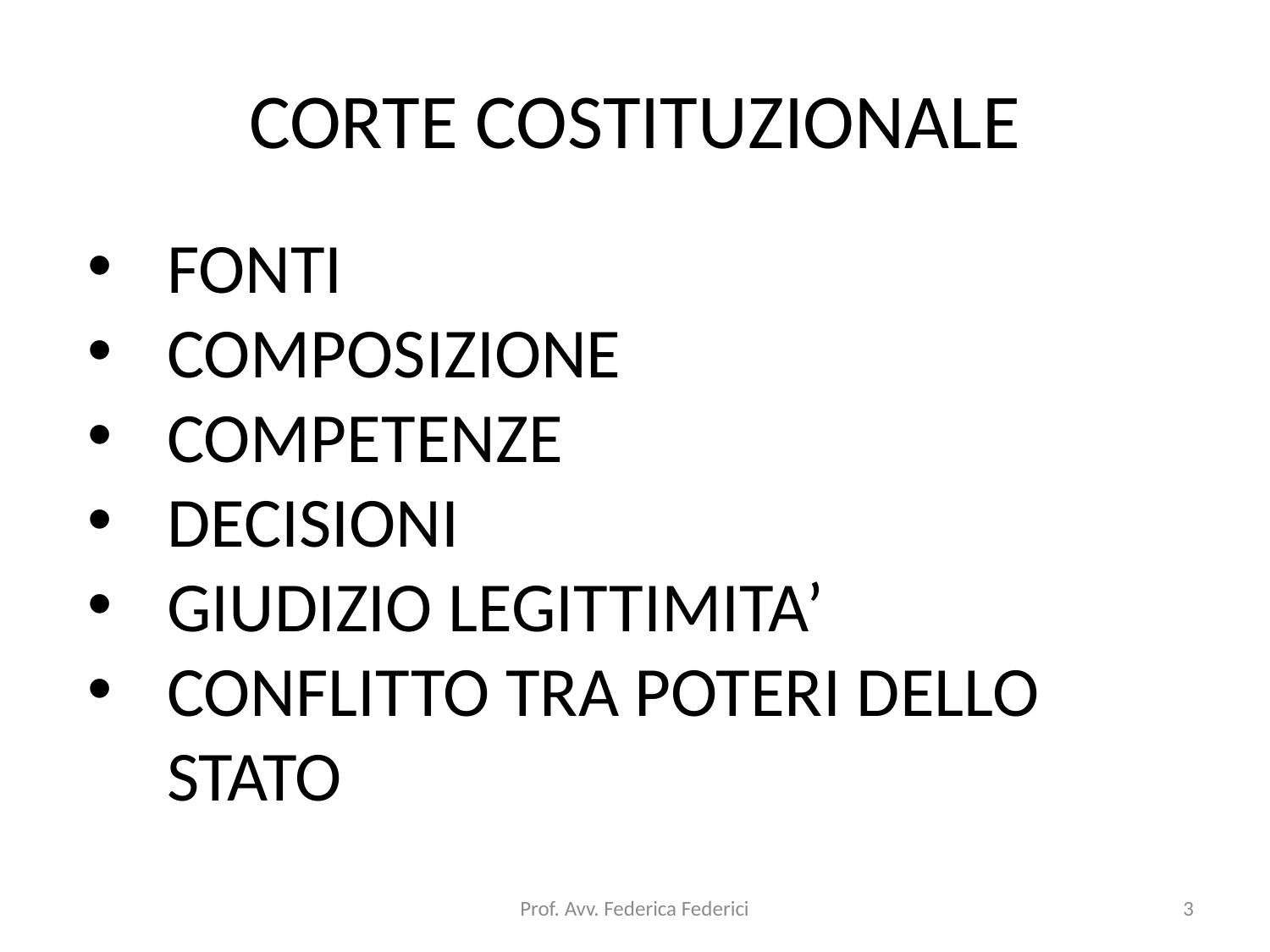

# CORTE COSTITUZIONALE
FONTI
COMPOSIZIONE
COMPETENZE
DECISIONI
GIUDIZIO LEGITTIMITA’
CONFLITTO TRA POTERI DELLO STATO
Prof. Avv. Federica Federici
3